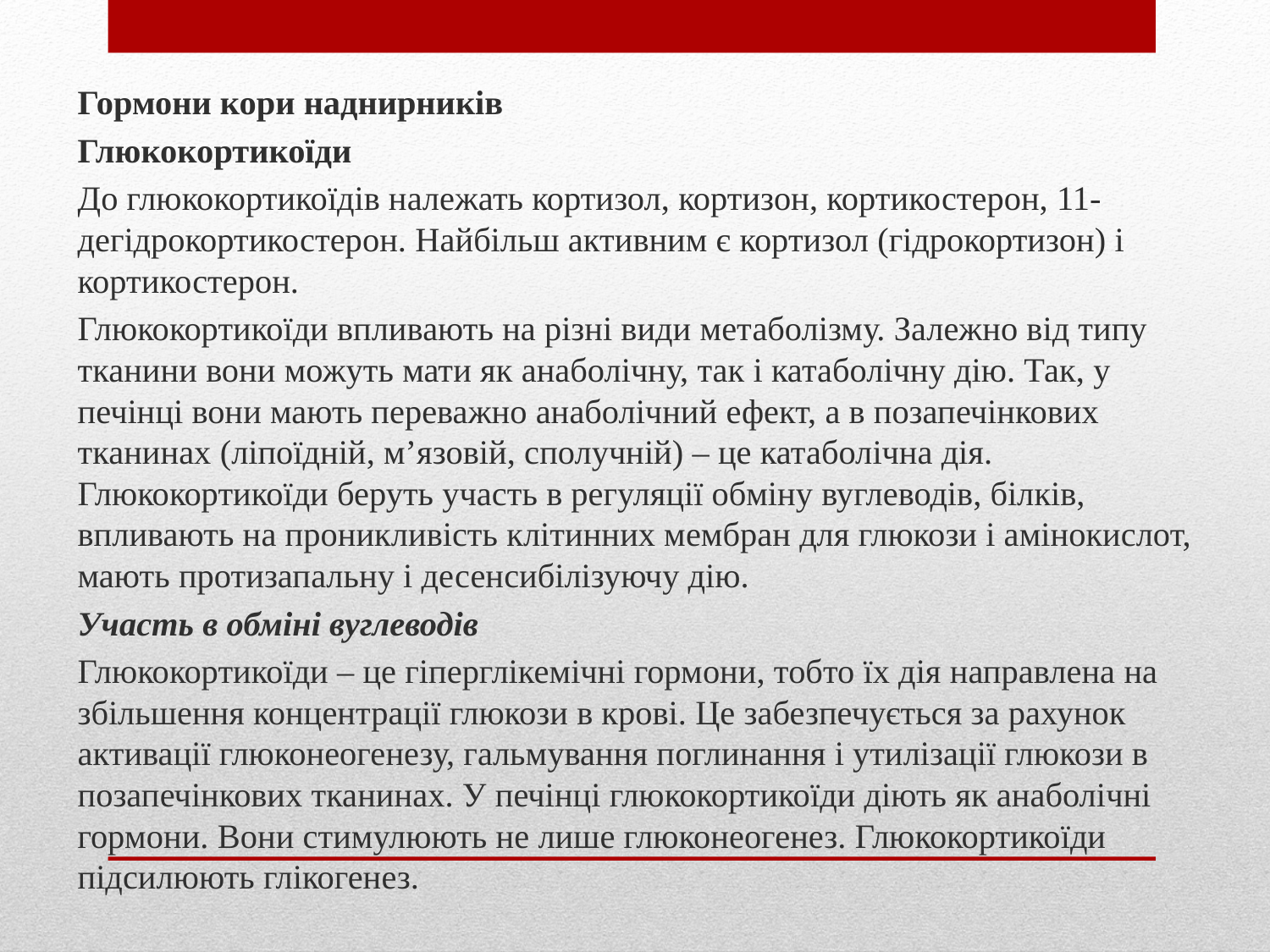

Гормони кори наднирників
Глюкокортикоїди
До глюкокортикоїдів належать кортизол, кортизон, кортикостерон, 11-дегідрокортикостерон. Найбільш активним є кортизол (гідрокортизон) і кортикостерон.
Глюкокортикоїди впливають на різні види метаболізму. Залежно від типу тканини вони можуть мати як анаболічну, так і катаболічну дію. Так, у печінці вони мають переважно анаболічний ефект, а в позапечінкових тканинах (ліпоїдній, м’язовій, сполучній) – це катаболічна дія. Глюкокортикоїди беруть участь в регуляції обміну вуглеводів, білків, впливають на проникливість клітинних мембран для глюкози і амінокислот, мають протизапальну і десенсибілізуючу дію.
Участь в обміні вуглеводів
Глюкокортикоїди – це гіперглікемічні гормони, тобто їх дія направлена на збільшення концентрації глюкози в крові. Це забезпечується за рахунок активації глюконеогенезу, гальмування поглинання і утилізації глюкози в позапечінкових тканинах. У печінці глюкокортикоїди діють як анаболічні гормони. Вони стимулюють не лише глюконеогенез. Глюкокортикоїди підсилюють глікогенез.